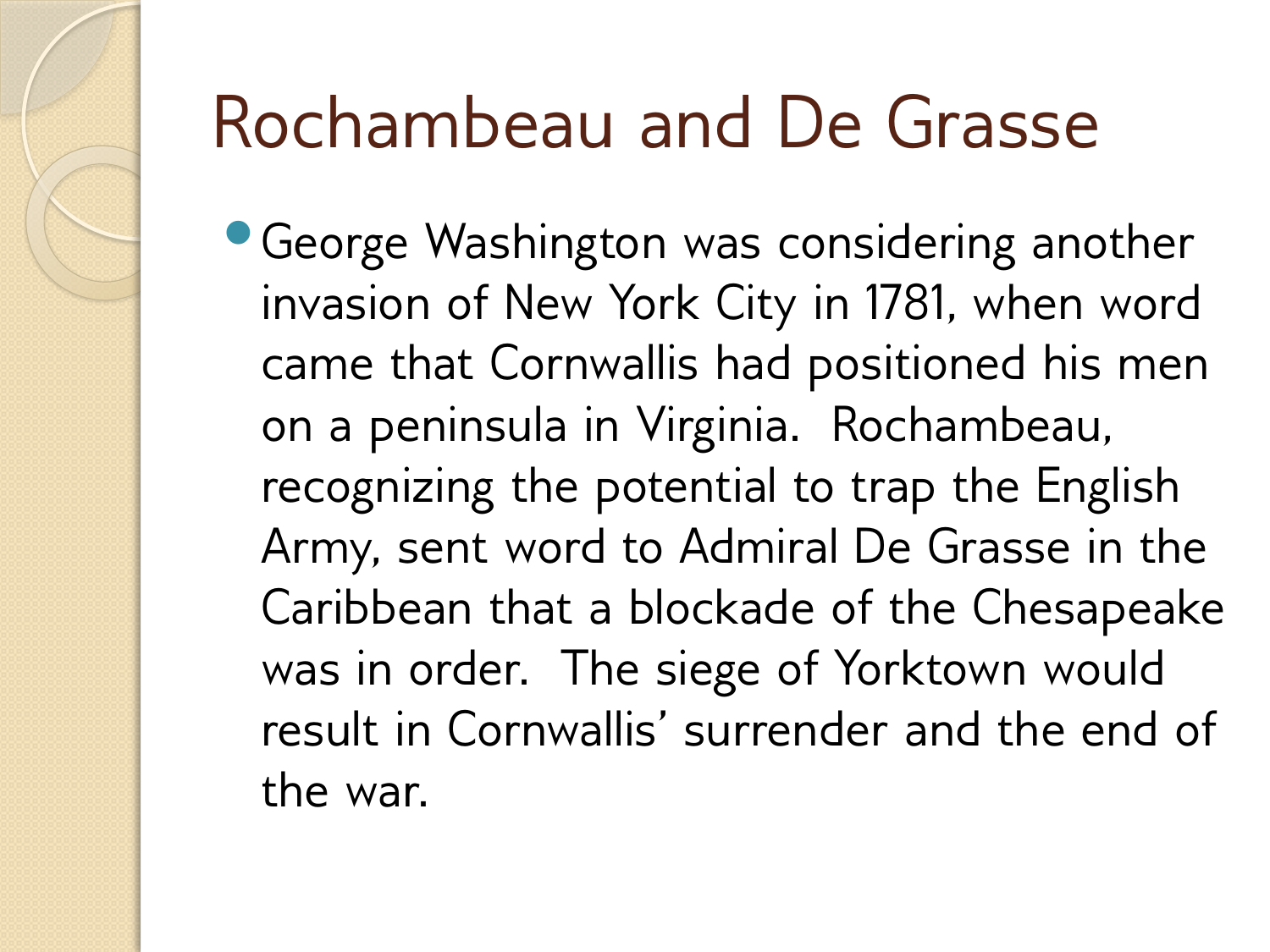

# Rochambeau and De Grasse
George Washington was considering another invasion of New York City in 1781, when word came that Cornwallis had positioned his men on a peninsula in Virginia.  Rochambeau, recognizing the potential to trap the English Army, sent word to Admiral De Grasse in the Caribbean that a blockade of the Chesapeake was in order.  The siege of Yorktown would result in Cornwallis’ surrender and the end of the war.